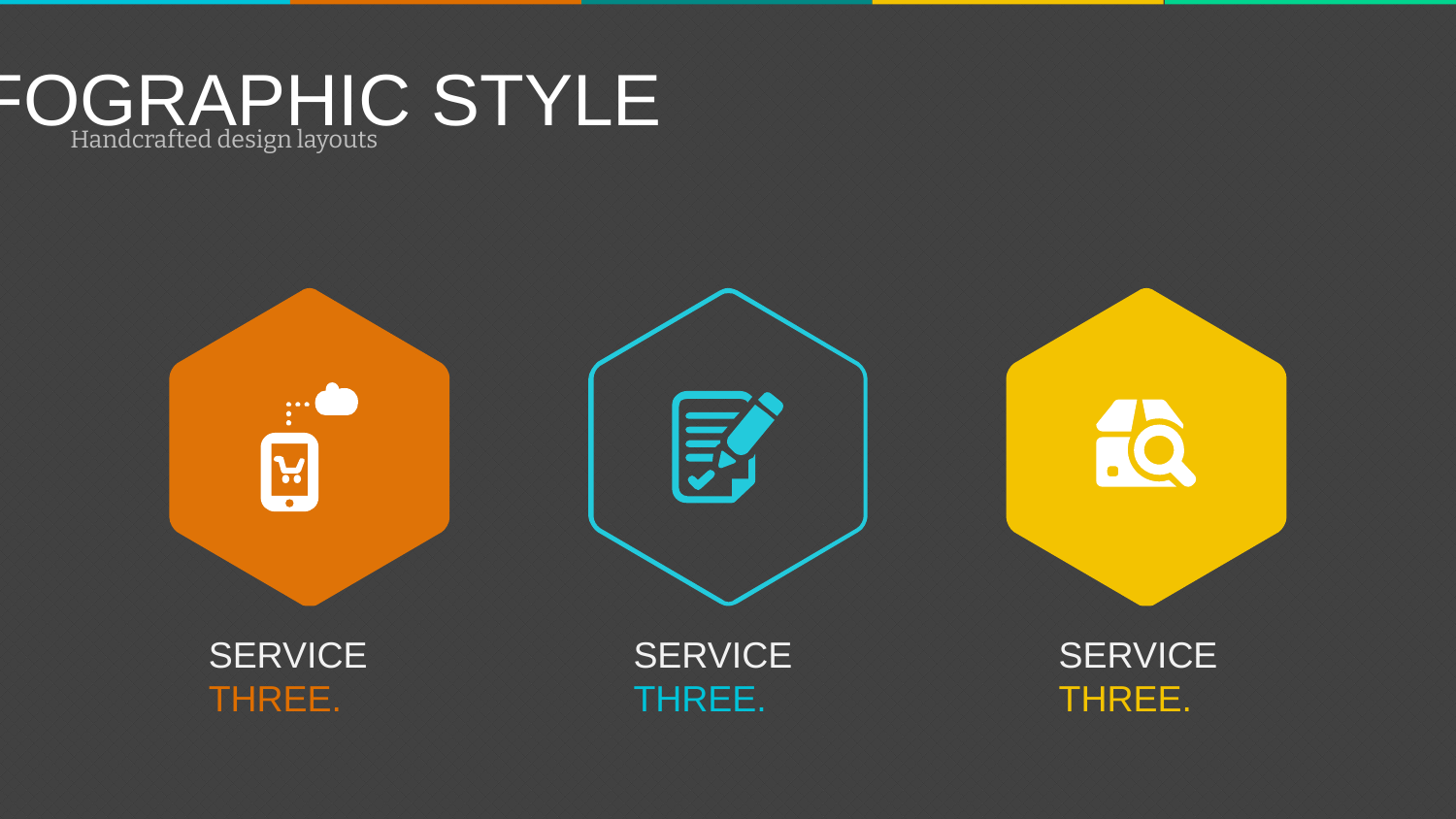

INFOGRAPHIC STYLE
Handcrafted design layouts

SERVICE THREE.
SERVICE THREE.
SERVICE THREE.